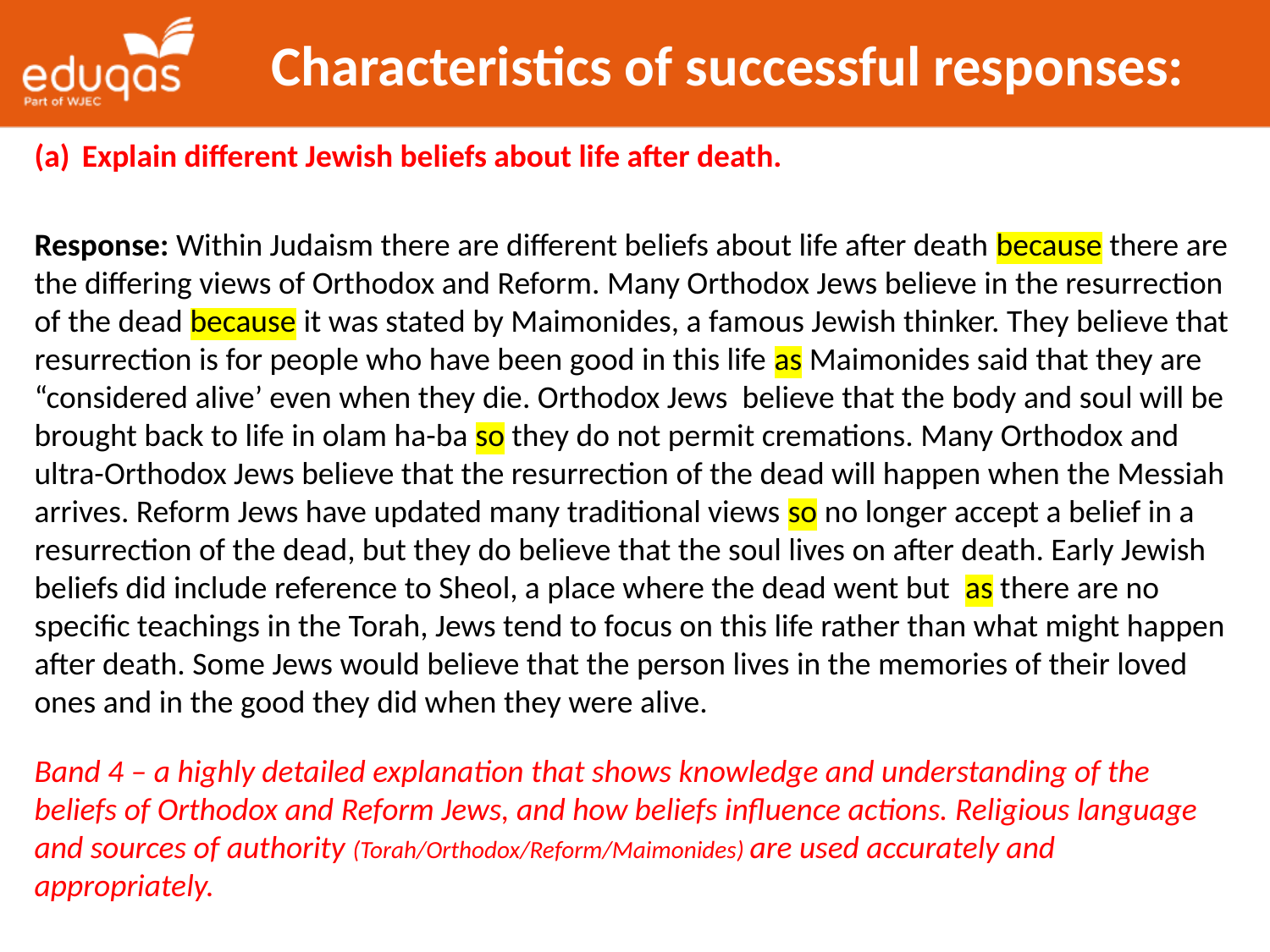

# Characteristics of successful responses:
Explain different Jewish beliefs about life after death.

Response: Within Judaism there are different beliefs about life after death because there are the differing views of Orthodox and Reform. Many Orthodox Jews believe in the resurrection of the dead because it was stated by Maimonides, a famous Jewish thinker. They believe that resurrection is for people who have been good in this life as Maimonides said that they are “considered alive’ even when they die. Orthodox Jews  believe that the body and soul will be brought back to life in olam ha-ba so they do not permit cremations. Many Orthodox and ultra-Orthodox Jews believe that the resurrection of the dead will happen when the Messiah arrives. Reform Jews have updated many traditional views so no longer accept a belief in a resurrection of the dead, but they do believe that the soul lives on after death. Early Jewish beliefs did include reference to Sheol, a place where the dead went but  as there are no specific teachings in the Torah, Jews tend to focus on this life rather than what might happen after death. Some Jews would believe that the person lives in the memories of their loved ones and in the good they did when they were alive.

Band 4 – a highly detailed explanation that shows knowledge and understanding of the beliefs of Orthodox and Reform Jews, and how beliefs influence actions. Religious language and sources of authority (Torah/Orthodox/Reform/Maimonides) are used accurately and appropriately.